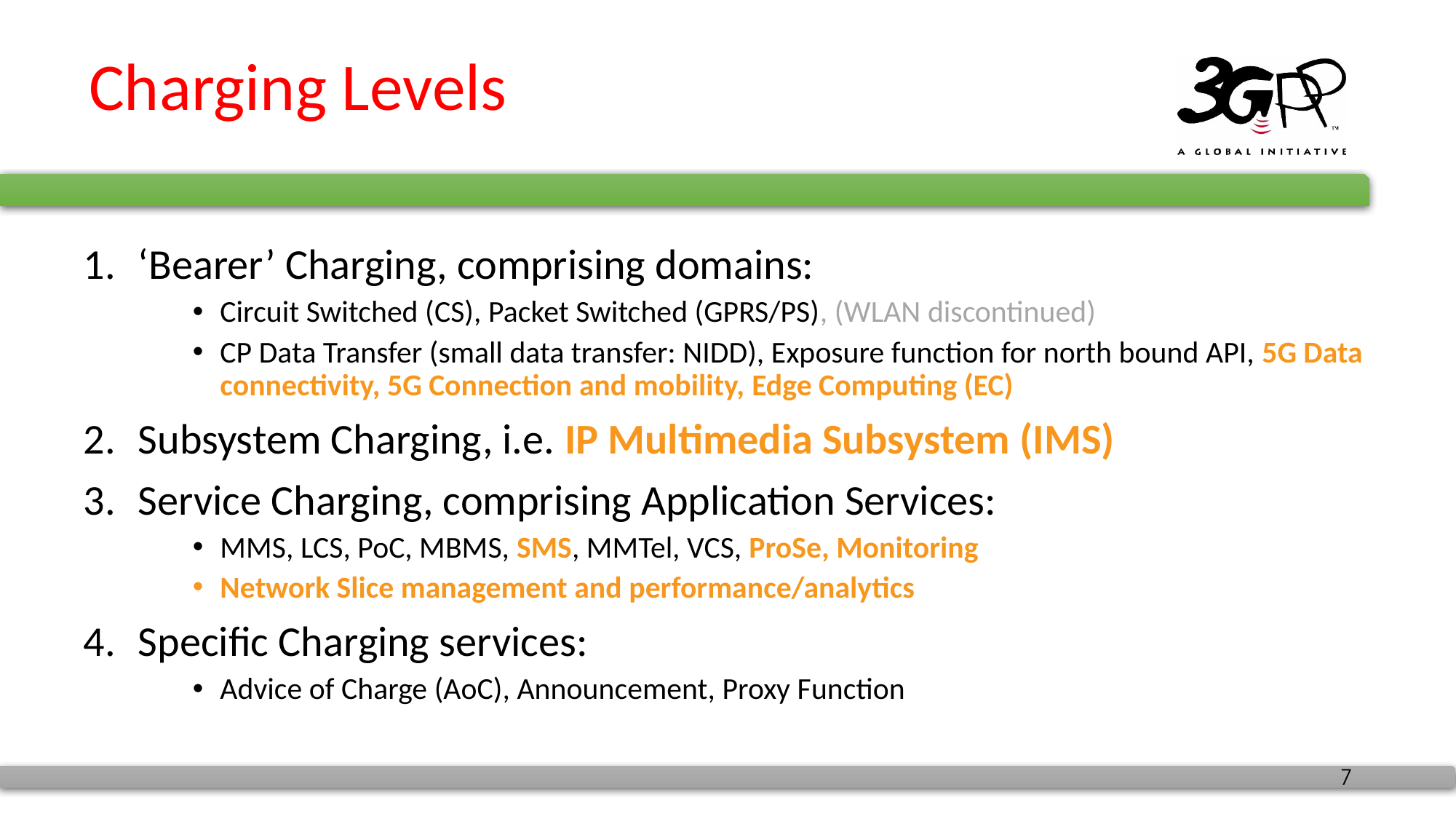

# Charging Levels
‘Bearer’ Charging, comprising domains:
Circuit Switched (CS), Packet Switched (GPRS/PS), (WLAN discontinued)
CP Data Transfer (small data transfer: NIDD), Exposure function for north bound API, 5G Data connectivity, 5G Connection and mobility, Edge Computing (EC)
Subsystem Charging, i.e. IP Multimedia Subsystem (IMS)
Service Charging, comprising Application Services:
MMS, LCS, PoC, MBMS, SMS, MMTel, VCS, ProSe, Monitoring
Network Slice management and performance/analytics
Specific Charging services:
Advice of Charge (AoC), Announcement, Proxy Function